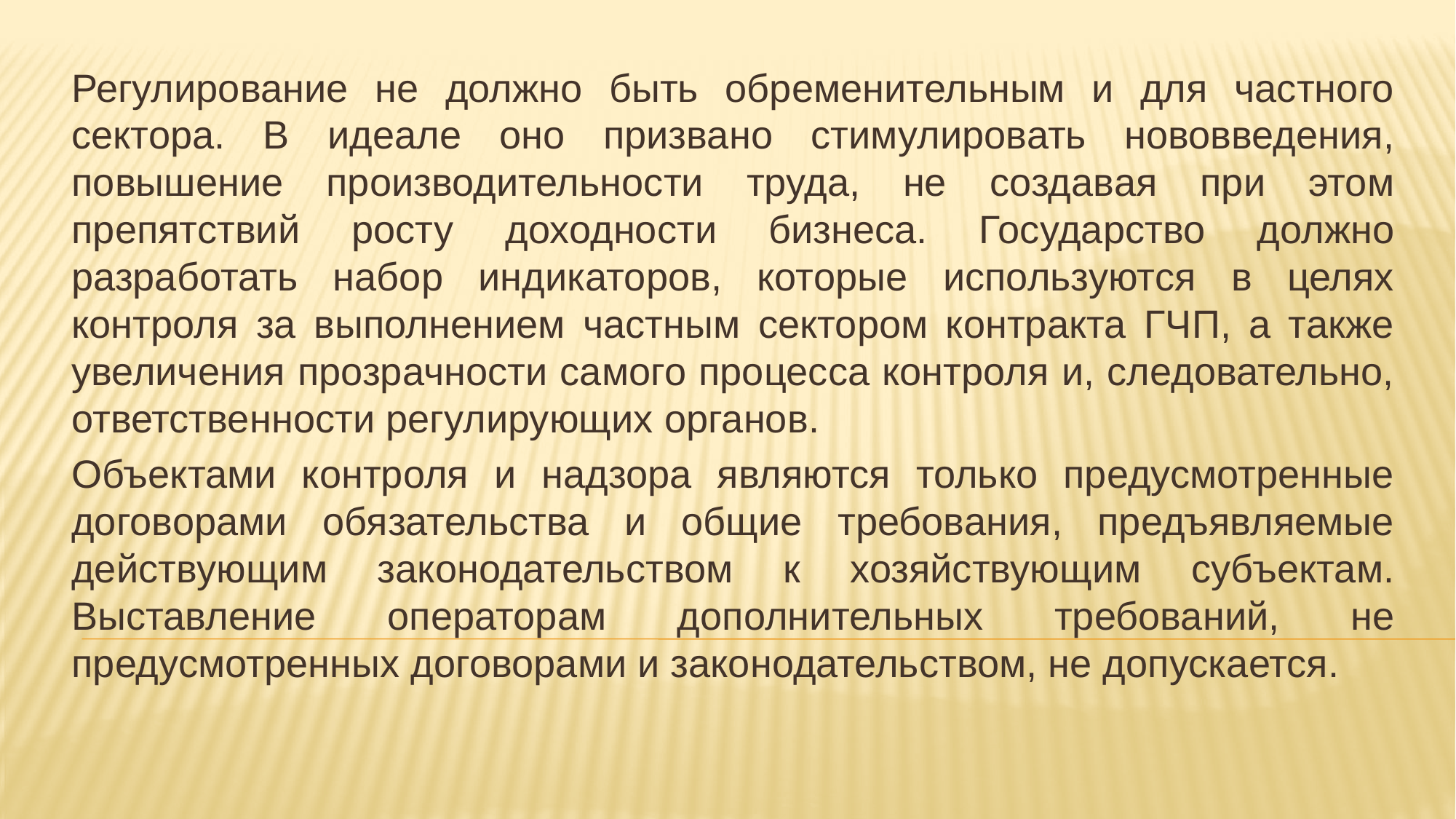

Регулирование не должно быть обременительным и для частного сектора. В идеале оно призвано стимулировать нововведения, повышение производительности труда, не создавая при этом препятствий росту доходности бизнеса. Государство должно разработать набор индикаторов, которые используются в целях контроля за выполнением частным сектором контракта ГЧП, а также увеличения прозрачности самого процесса контроля и, следовательно, ответственности регулирующих органов.
Объектами контроля и надзора являются только предусмотренные договорами обязательства и общие требования, предъявляемые действующим законодательством к хозяйствующим субъектам. Выставление операторам дополнительных требований, не предусмотренных договорами и законодательством, не допускается.